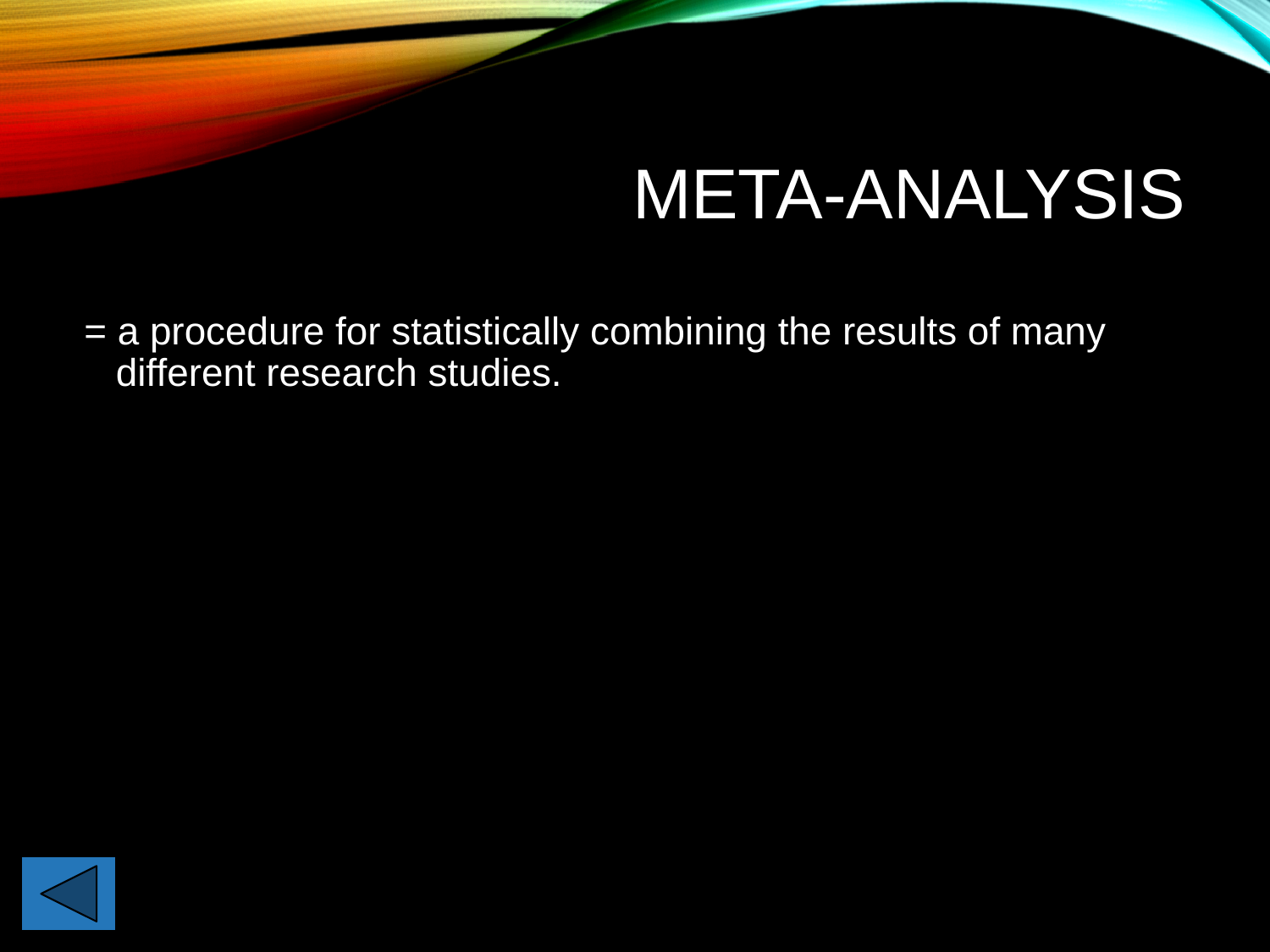

# Meta-Analysis
= a procedure for statistically combining the results of many different research studies.